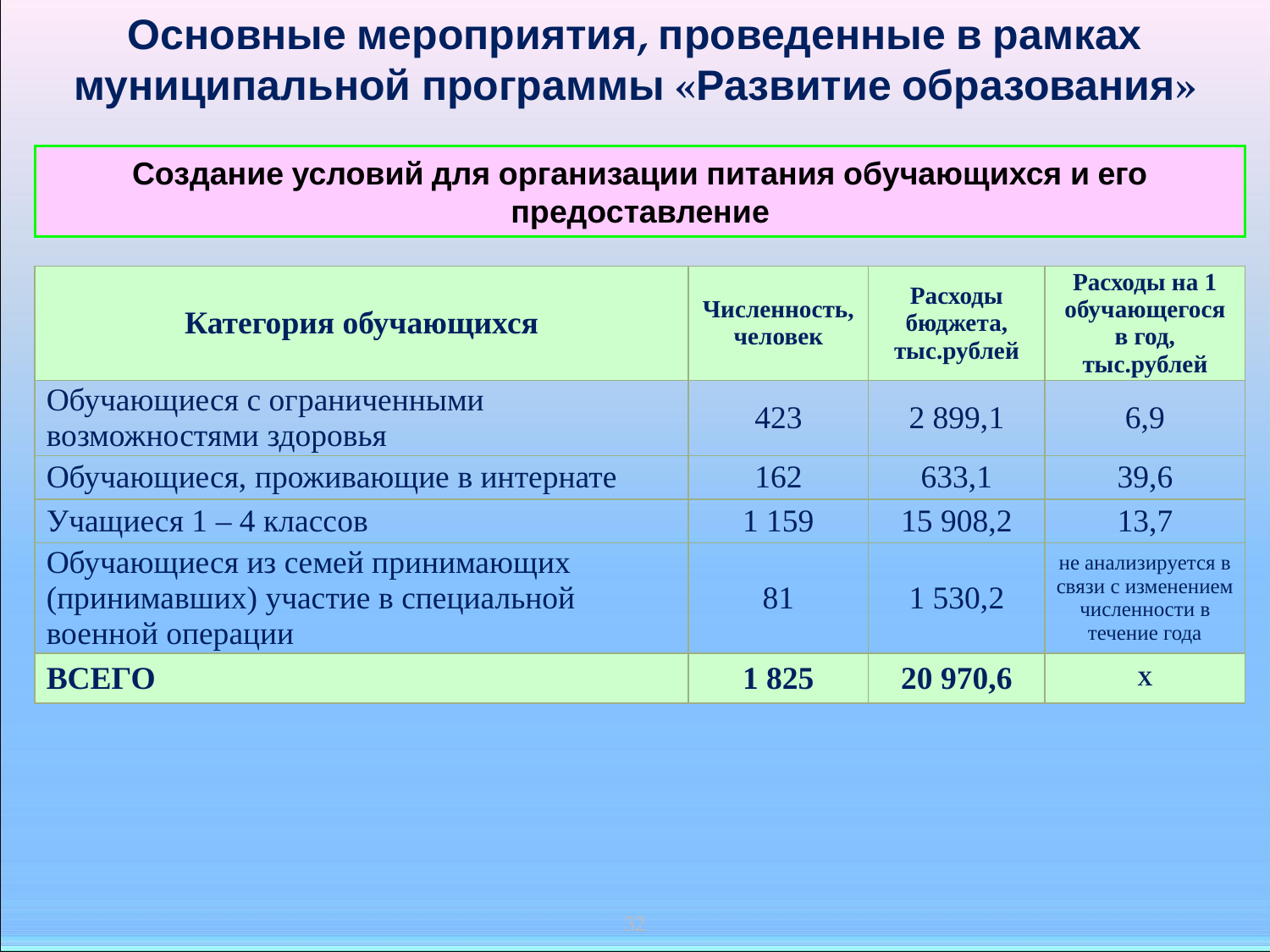

Основные мероприятия, проведенные в рамках муниципальной программы «Развитие образования»
Создание условий для организации питания обучающихся и его предоставление
| Категория обучающихся | Численность, человек | Расходы бюджета, тыс.рублей | Расходы на 1 обучающегося в год, тыс.рублей |
| --- | --- | --- | --- |
| Обучающиеся с ограниченными возможностями здоровья | 423 | 2 899,1 | 6,9 |
| Обучающиеся, проживающие в интернате | 162 | 633,1 | 39,6 |
| Учащиеся 1 – 4 классов | 1 159 | 15 908,2 | 13,7 |
| Обучающиеся из семей принимающих (принимавших) участие в специальной военной операции | 81 | 1 530,2 | не анализируется в связи с изменением численности в течение года |
| ВСЕГО | 1 825 | 20 970,6 | Х |
32